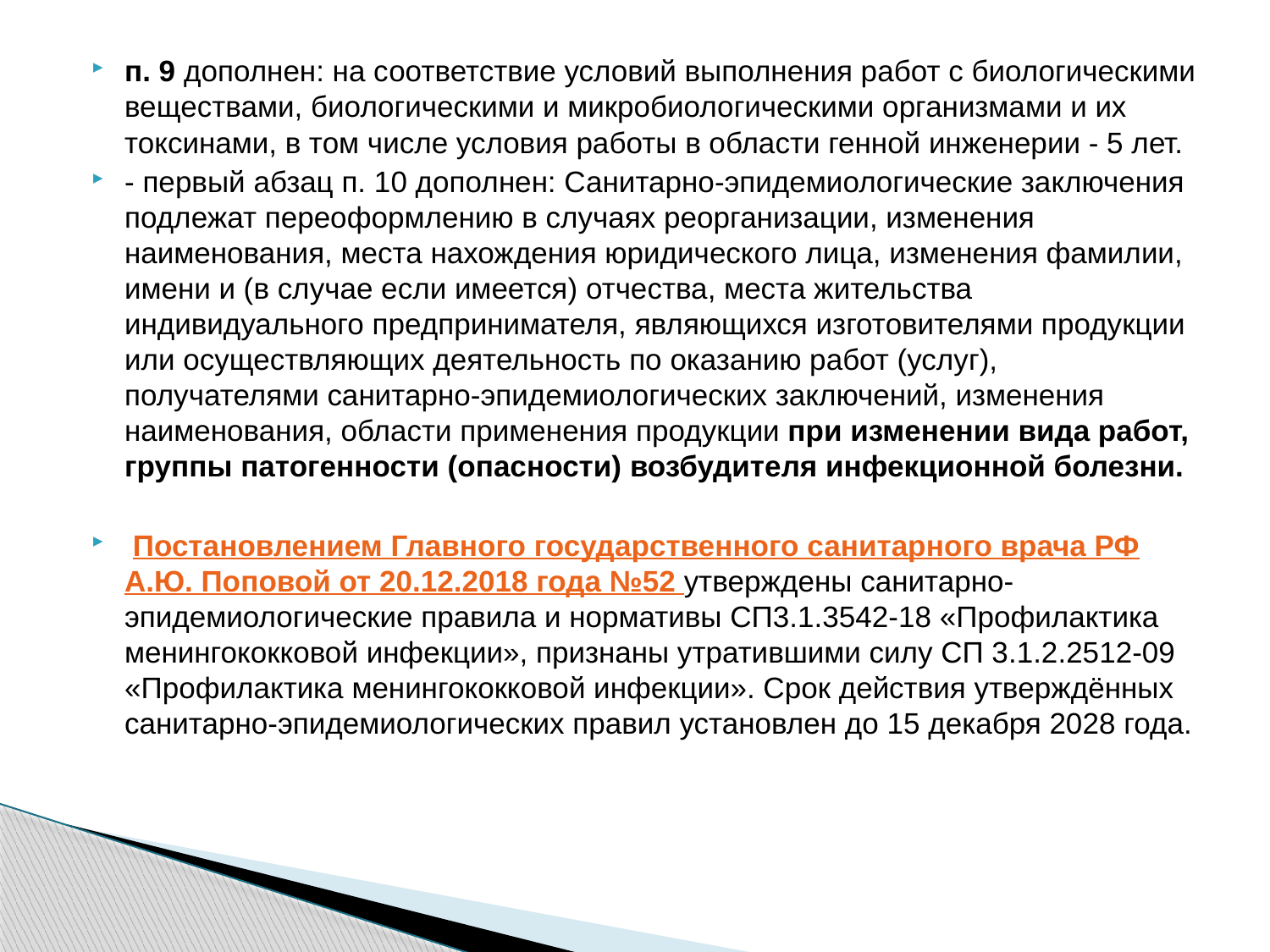

п. 9 дополнен: на соответствие условий выполнения работ с биологическими веществами, биологическими и микробиологическими организмами и их токсинами, в том числе условия работы в области генной инженерии - 5 лет.
- первый абзац п. 10 дополнен: Санитарно-эпидемиологические заключения подлежат переоформлению в случаях реорганизации, изменения наименования, места нахождения юридического лица, изменения фамилии, имени и (в случае если имеется) отчества, места жительства индивидуального предпринимателя, являющихся изготовителями продукции или осуществляющих деятельность по оказанию работ (услуг), получателями санитарно-эпидемиологических заключений, изменения наименования, области применения продукции при изменении вида работ, группы патогенности (опасности) возбудителя инфекционной болезни.

 Постановлением Главного государственного санитарного врача РФ А.Ю. Поповой от 20.12.2018 года №52 утверждены санитарно-эпидемиологические правила и нормативы СП3.1.3542-18 «Профилактика менингококковой инфекции», признаны утратившими силу СП 3.1.2.2512-09 «Профилактика менингококковой инфекции». Срок действия утверждённых санитарно-эпидемиологических правил установлен до 15 декабря 2028 года.